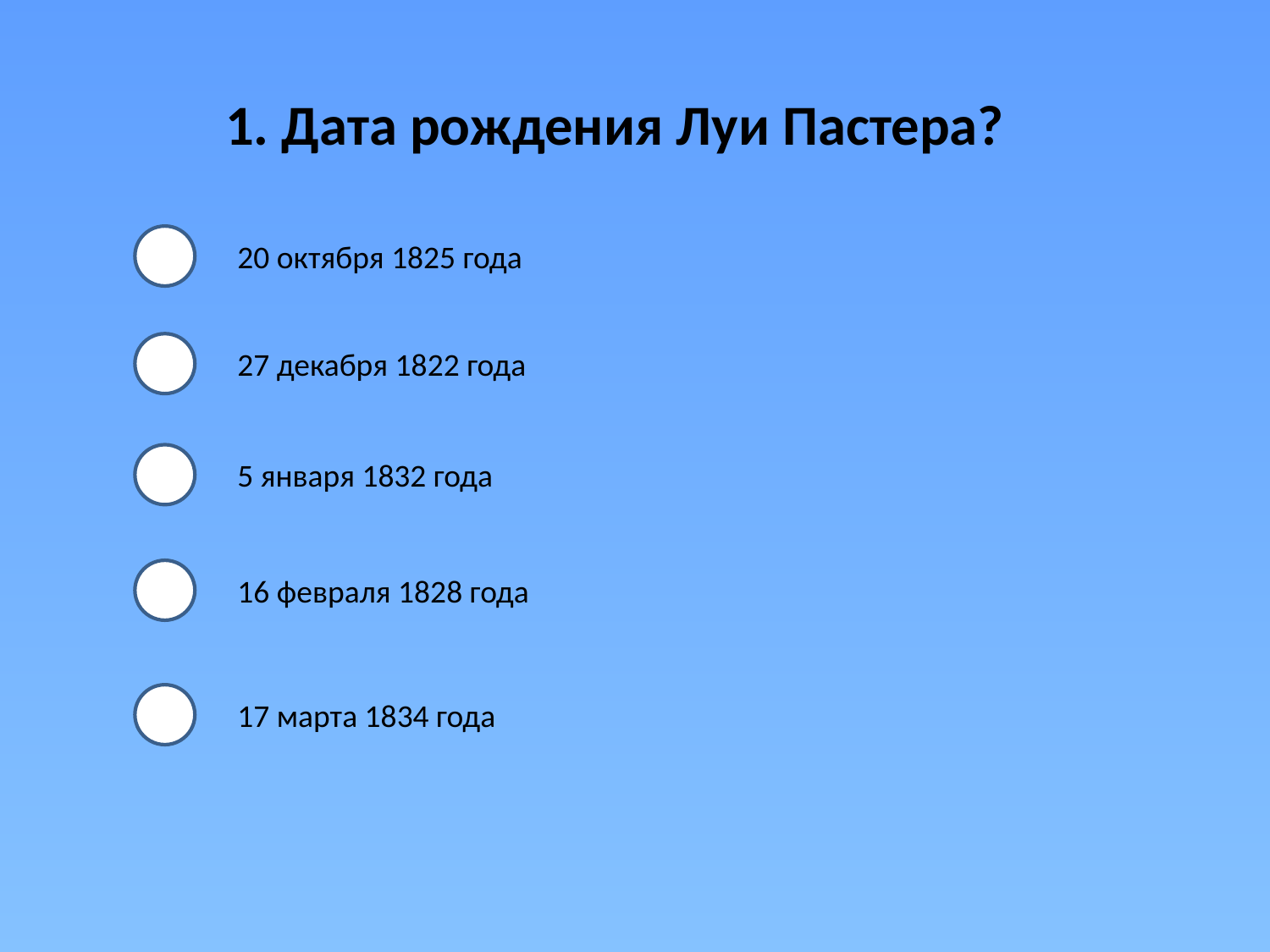

1. Дата рождения Луи Пастера?

20 октября 1825 года

27 декабря 1822 года

5 января 1832 года

16 февраля 1828 года

17 марта 1834 года